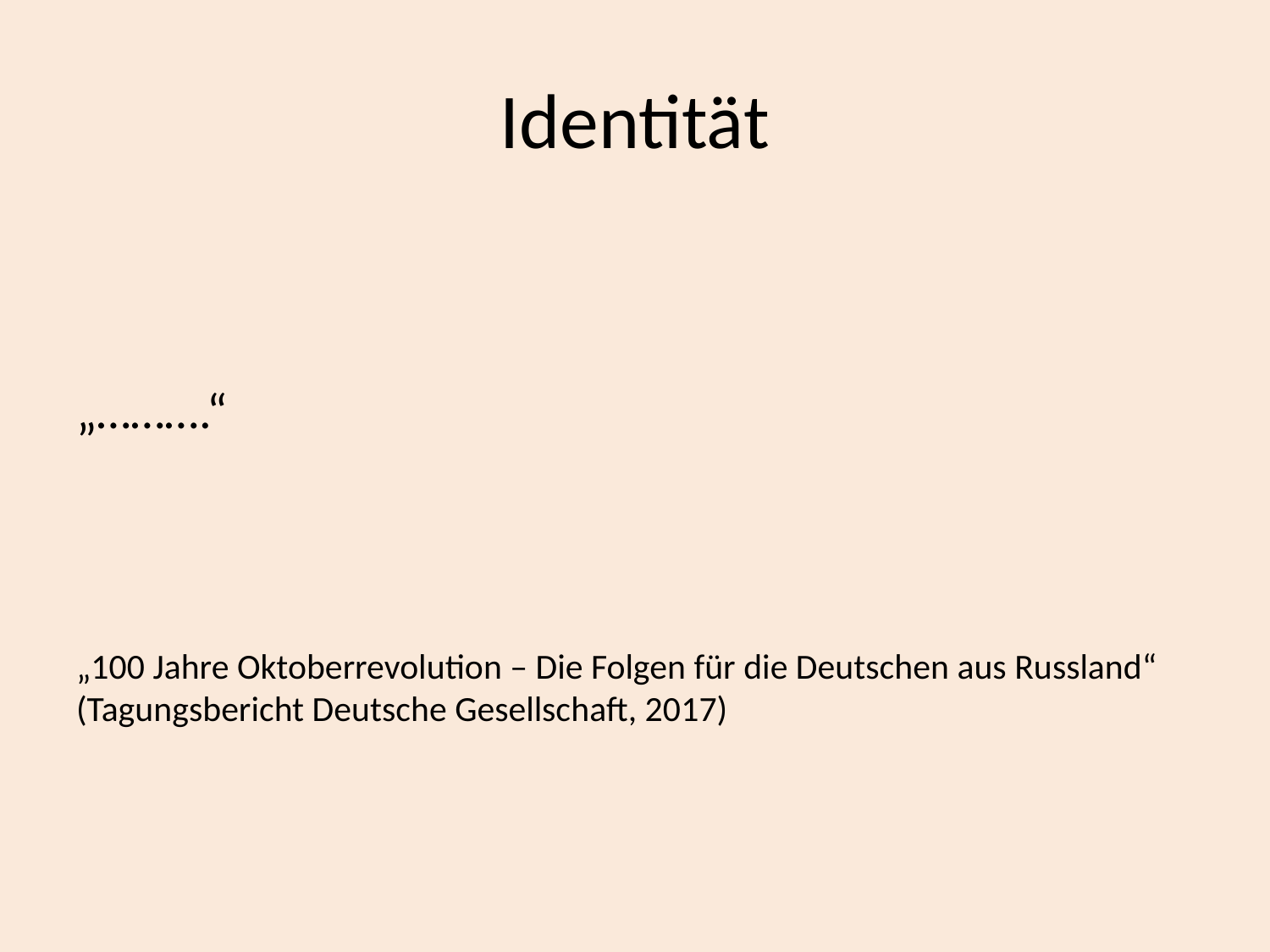

# Identität

„……….“

„100 Jahre Oktoberrevolution – Die Folgen für die Deutschen aus Russland“ (Tagungsbericht Deutsche Gesellschaft, 2017)